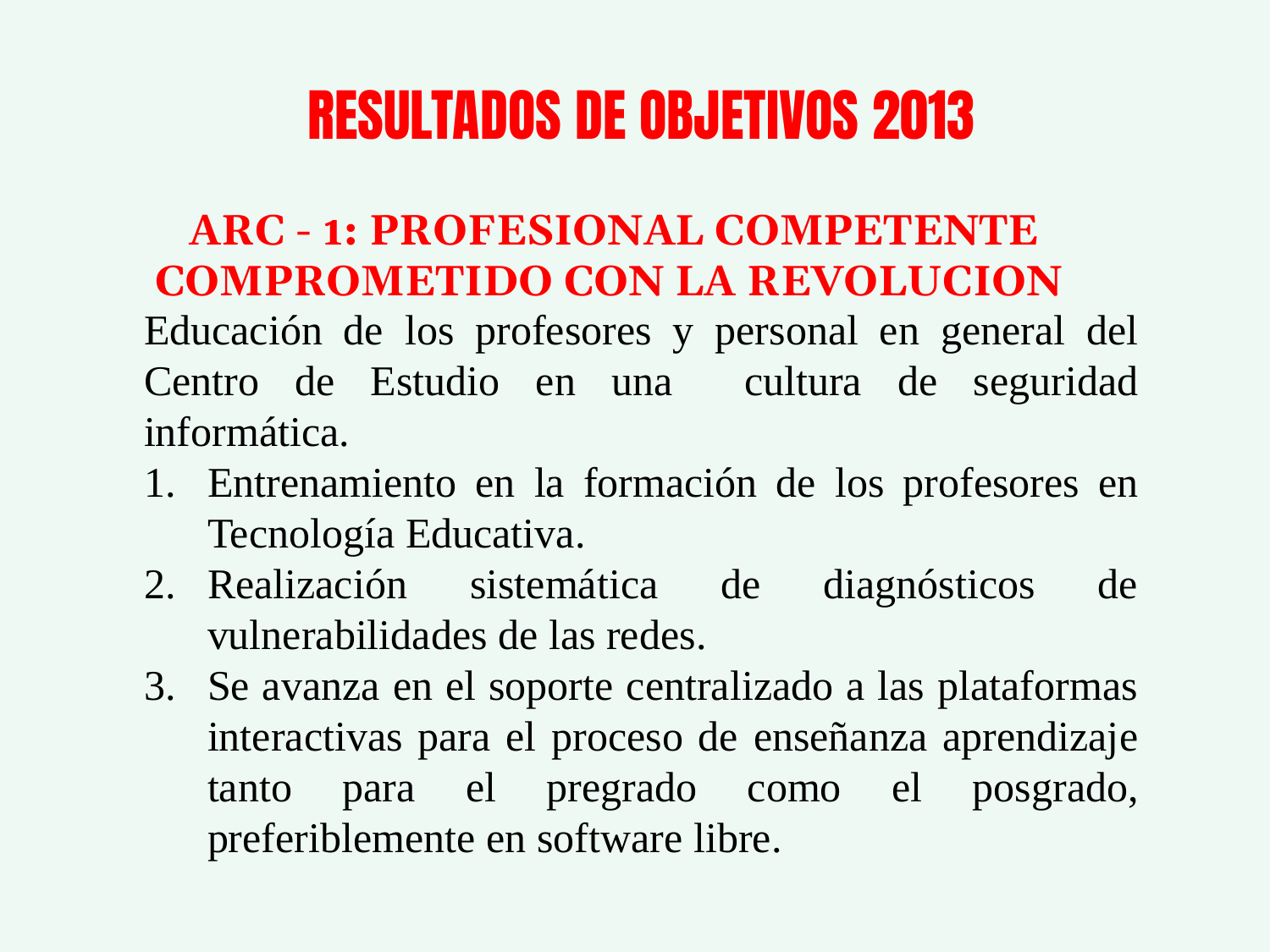

RESULTADOS DE OBJETIVOS 2013
# ARC - 1: PROFESIONAL COMPETENTE COMPROMETIDO CON LA REVOLUCION
Educación de los profesores y personal en general del Centro de Estudio en una  cultura de seguridad informática.
Entrenamiento en la formación de los profesores en Tecnología Educativa.
Realización sistemática de diagnósticos de vulnerabilidades de las redes.
Se avanza en el soporte centralizado a las plataformas interactivas para el proceso de enseñanza aprendizaje tanto para el pregrado como el posgrado, preferiblemente en software libre.